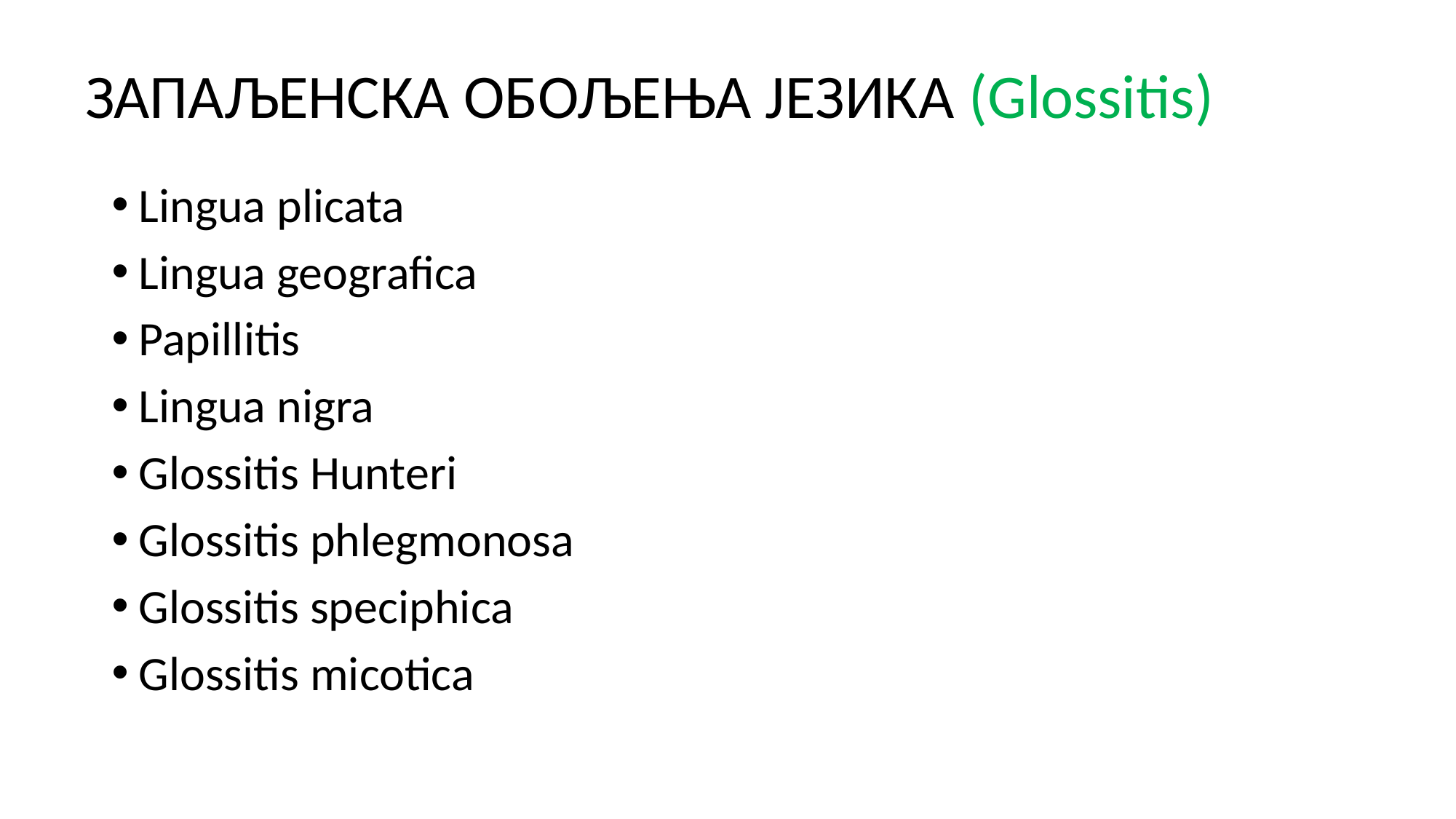

# ЗАПАЉЕНСКА ОБОЉЕЊА ЈЕЗИКА (Glossitis)
Lingua plicata
Lingua geografica
Papillitis
Lingua nigra
Glossitis Hunteri
Glossitis phlegmonosa
Glossitis speciphica
Glossitis micotica